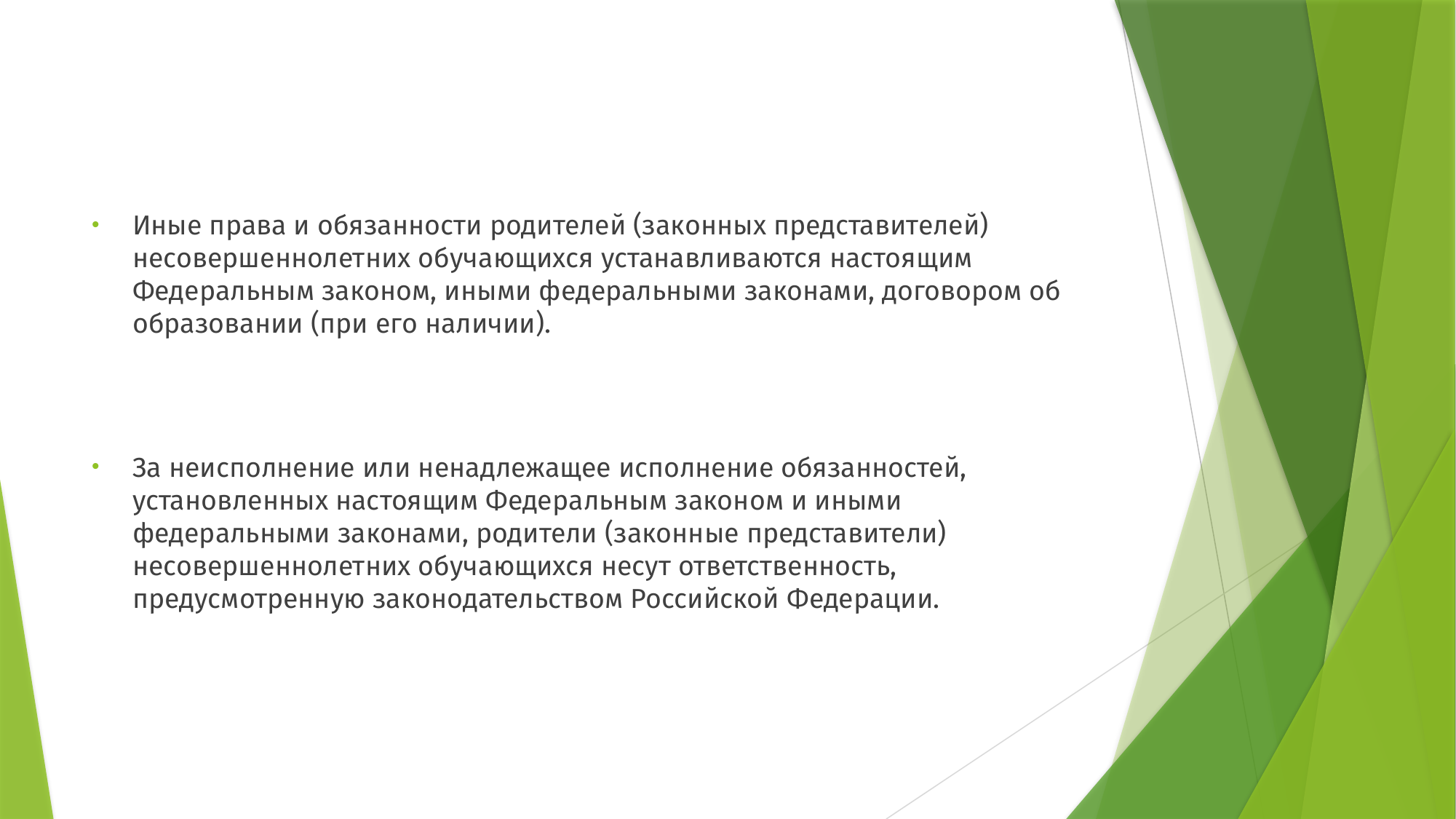

Иные права и обязанности родителей (законных представителей) несовершеннолетних обучающихся устанавливаются настоящим Федеральным законом, иными федеральными законами, договором об образовании (при его наличии).

За неисполнение или ненадлежащее исполнение обязанностей, установленных настоящим Федеральным законом и иными федеральными законами, родители (законные представители) несовершеннолетних обучающихся несут ответственность, предусмотренную законодательством Российской Федерации.